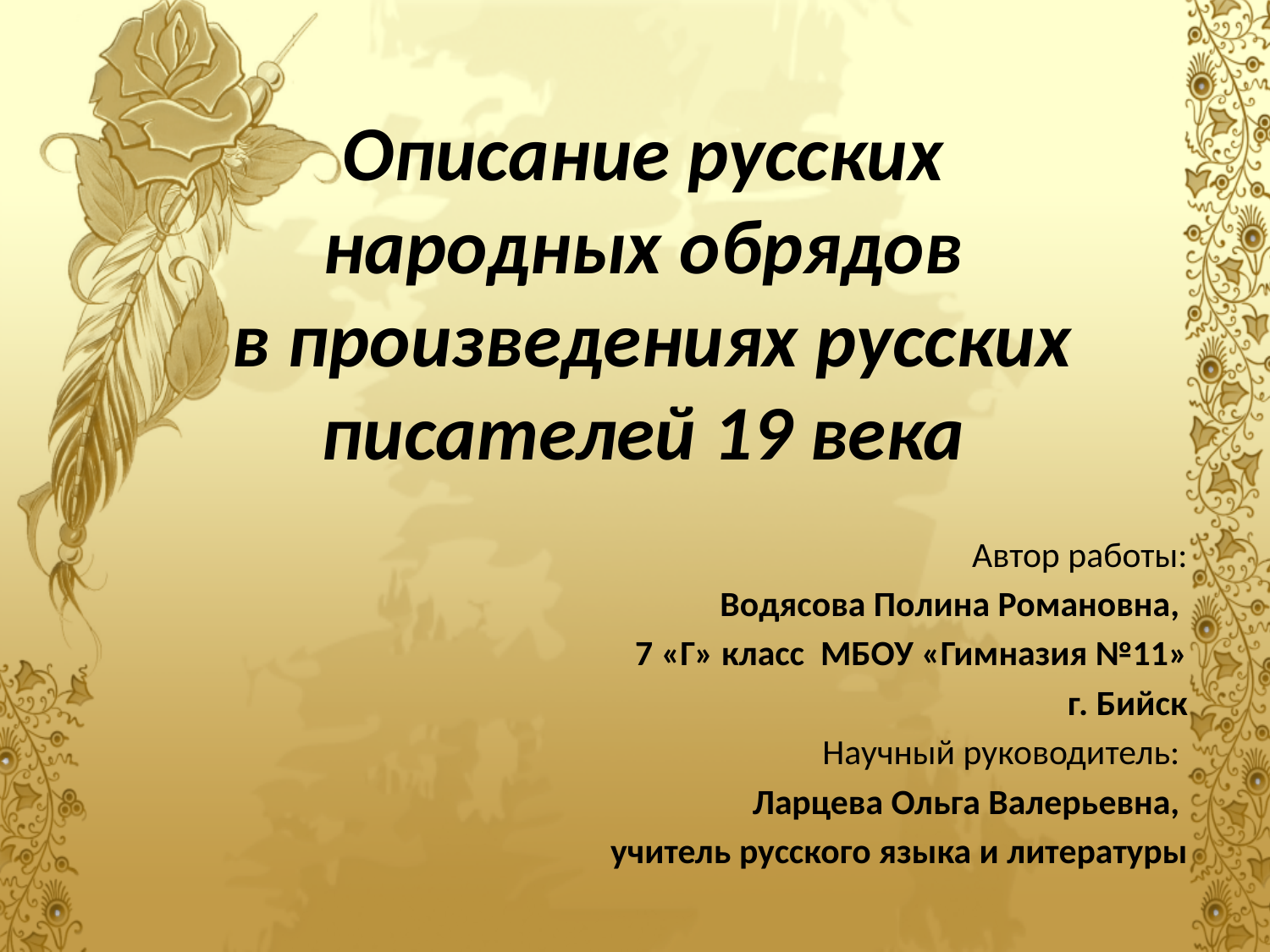

# Описание русских народных обрядов в произведениях русских писателей 19 века
Автор работы:
 Водясова Полина Романовна,
7 «Г» класс  МБОУ «Гимназия №11»
г. Бийск
Научный руководитель:
Ларцева Ольга Валерьевна,
учитель русского языка и литературы